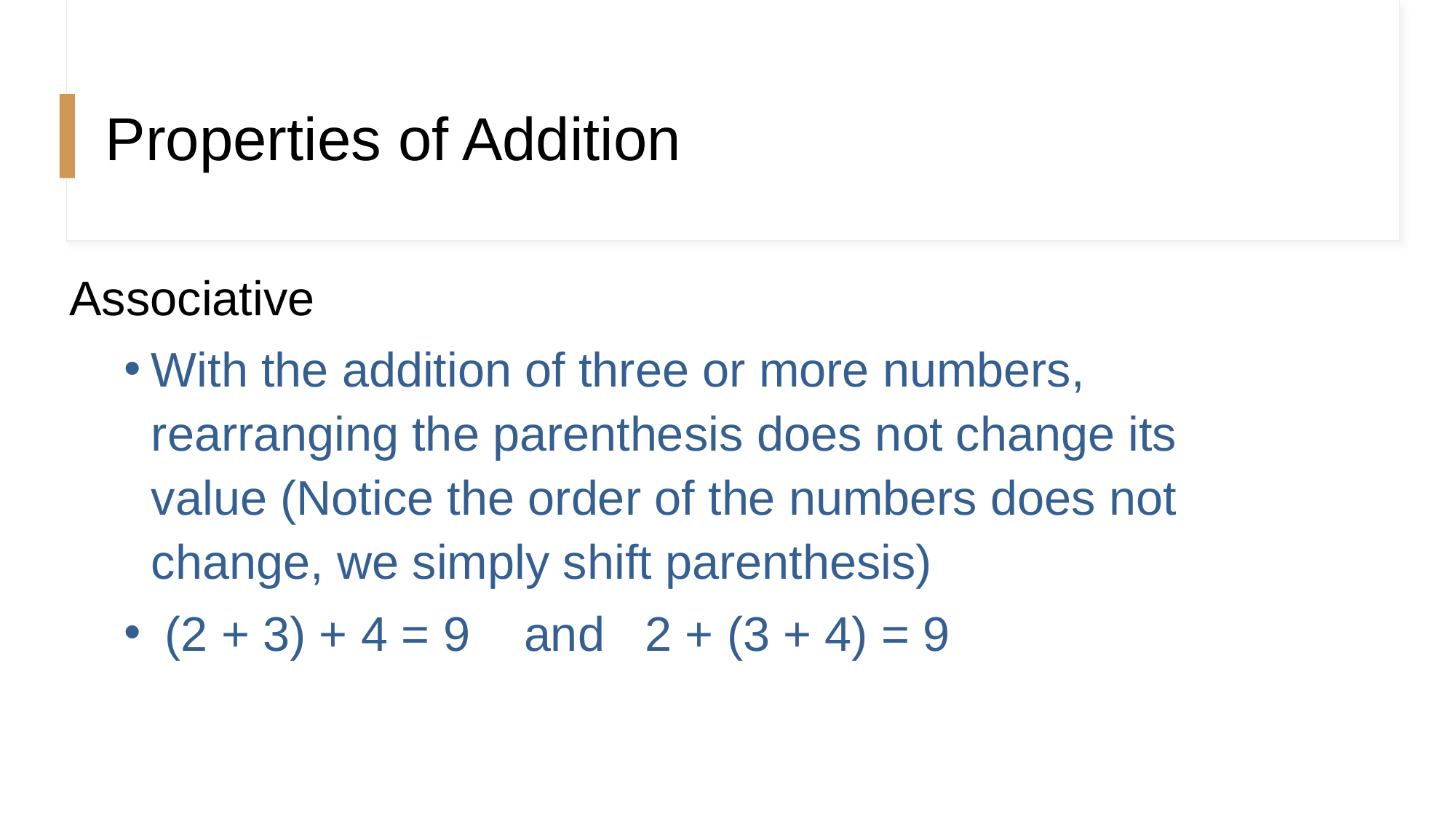

Properties of Addition
#
Associative
With the addition of three or more numbers, rearranging the parenthesis does not change its value (Notice the order of the numbers does not change, we simply shift parenthesis)
 (2 + 3) + 4 = 9    and   2 + (3 + 4) = 9